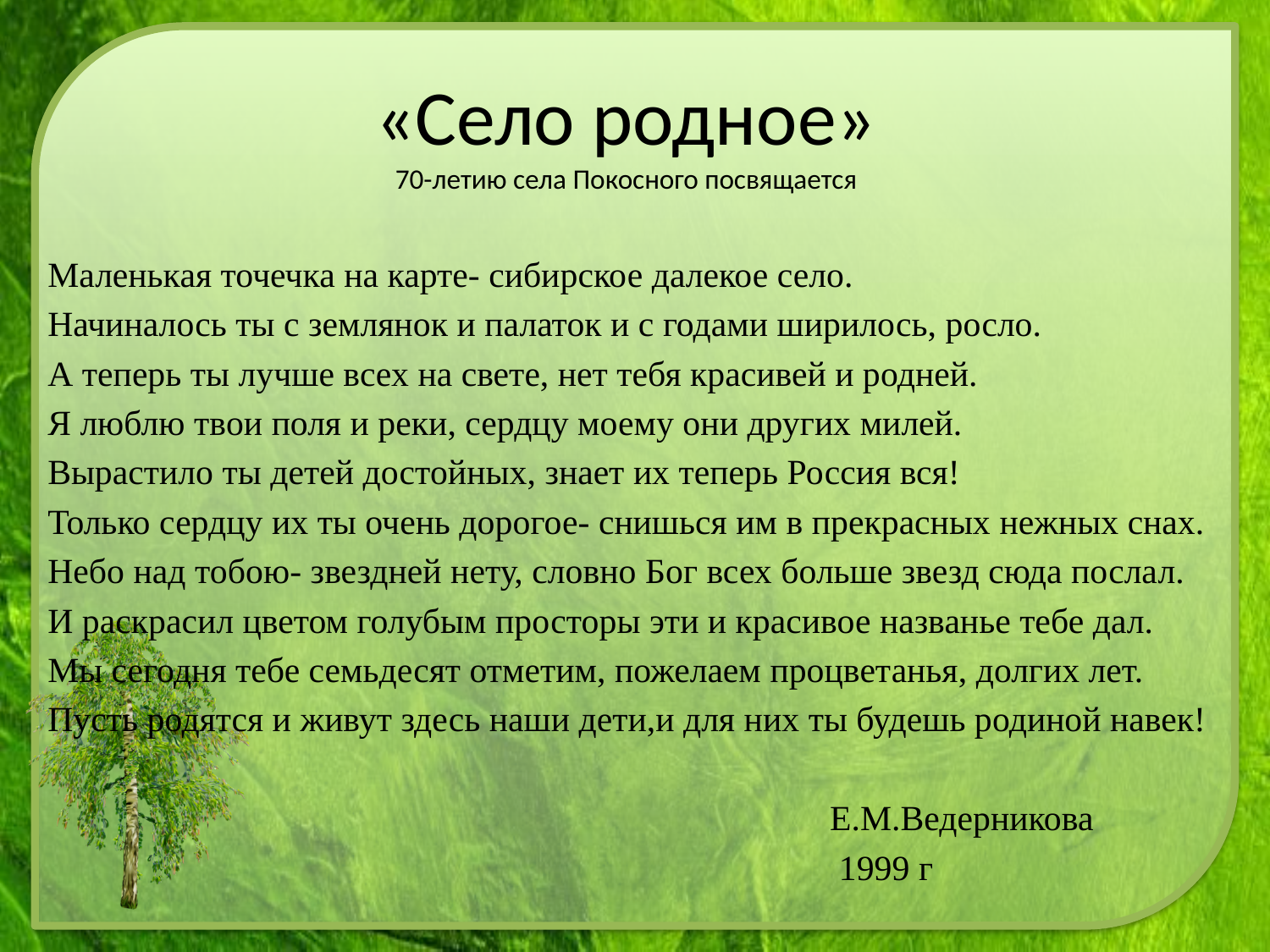

# «Село родное» 70-летию села Покосного посвящается

Маленькая точечка на карте- сибирское далекое село.
Начиналось ты с землянок и палаток и с годами ширилось, росло.
А теперь ты лучше всех на свете, нет тебя красивей и родней.
Я люблю твои поля и реки, сердцу моему они других милей.
Вырастило ты детей достойных, знает их теперь Россия вся!
Только сердцу их ты очень дорогое- снишься им в прекрасных нежных снах.
Небо над тобою- звездней нету, словно Бог всех больше звезд сюда послал.
И раскрасил цветом голубым просторы эти и красивое названье тебе дал.
Мы сегодня тебе семьдесят отметим, пожелаем процветанья, долгих лет.
Пусть родятся и живут здесь наши дети,и для них ты будешь родиной навек!

                                                                                        Е.М.Ведерникова
                                                                                         1999 г